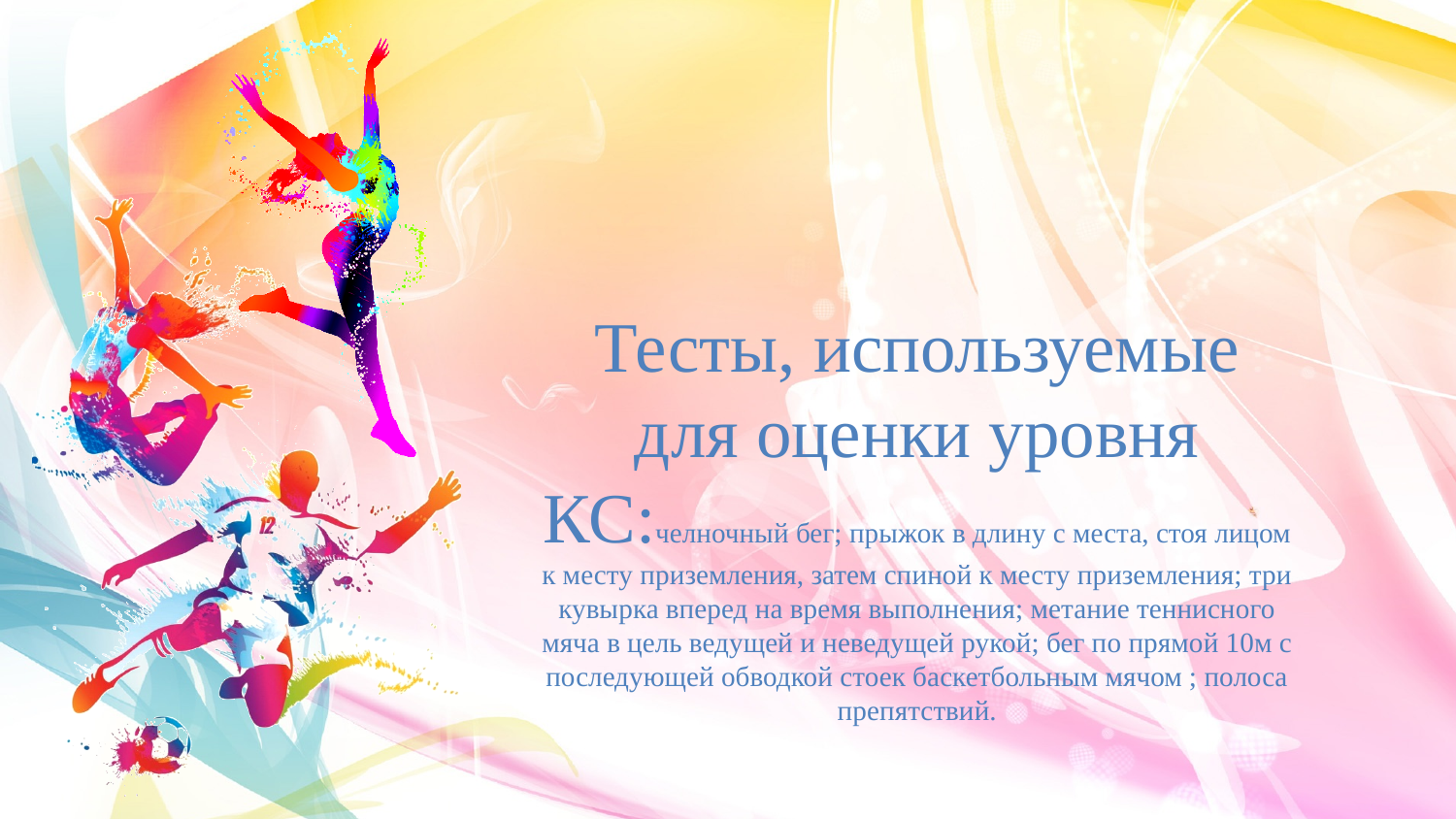

Тесты, используемые
для оценки уровня КС:челночный бег; прыжок в длину с места, стоя лицом к месту приземления, затем спиной к месту приземления; три кувырка вперед на время выполнения; метание теннисного мяча в цель ведущей и неведущей рукой; бег по прямой 10м с последующей обводкой стоек баскетбольным мячом ; полоса препятствий.